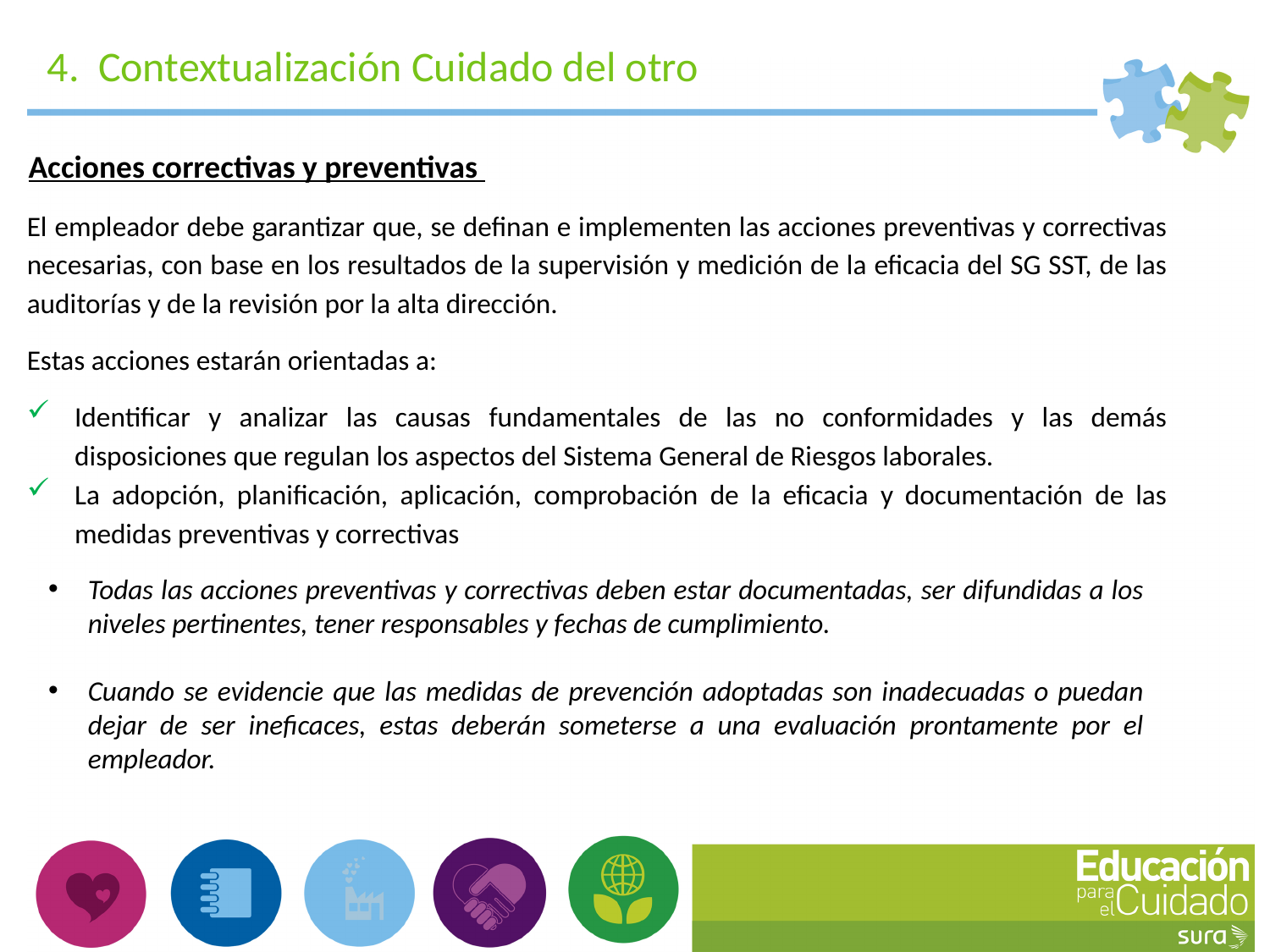

4.  Contextualización Cuidado del otro
Acciones correctivas y preventivas
El empleador debe garantizar que, se definan e implementen las acciones preventivas y correctivas necesarias, con base en los resultados de la supervisión y medición de la eficacia del SG SST, de las auditorías y de la revisión por la alta dirección.
Estas acciones estarán orientadas a:
Identificar y analizar las causas fundamentales de las no conformidades y las demás disposiciones que regulan los aspectos del Sistema General de Riesgos laborales.
La adopción, planificación, aplicación, comprobación de la eficacia y documentación de las medidas preventivas y correctivas
Todas las acciones preventivas y correctivas deben estar documentadas, ser difundidas a los niveles pertinentes, tener responsables y fechas de cumplimiento.

Cuando se evidencie que las medidas de prevención adoptadas son inadecuadas o puedan dejar de ser ineficaces, estas deberán someterse a una evaluación prontamente por el empleador.